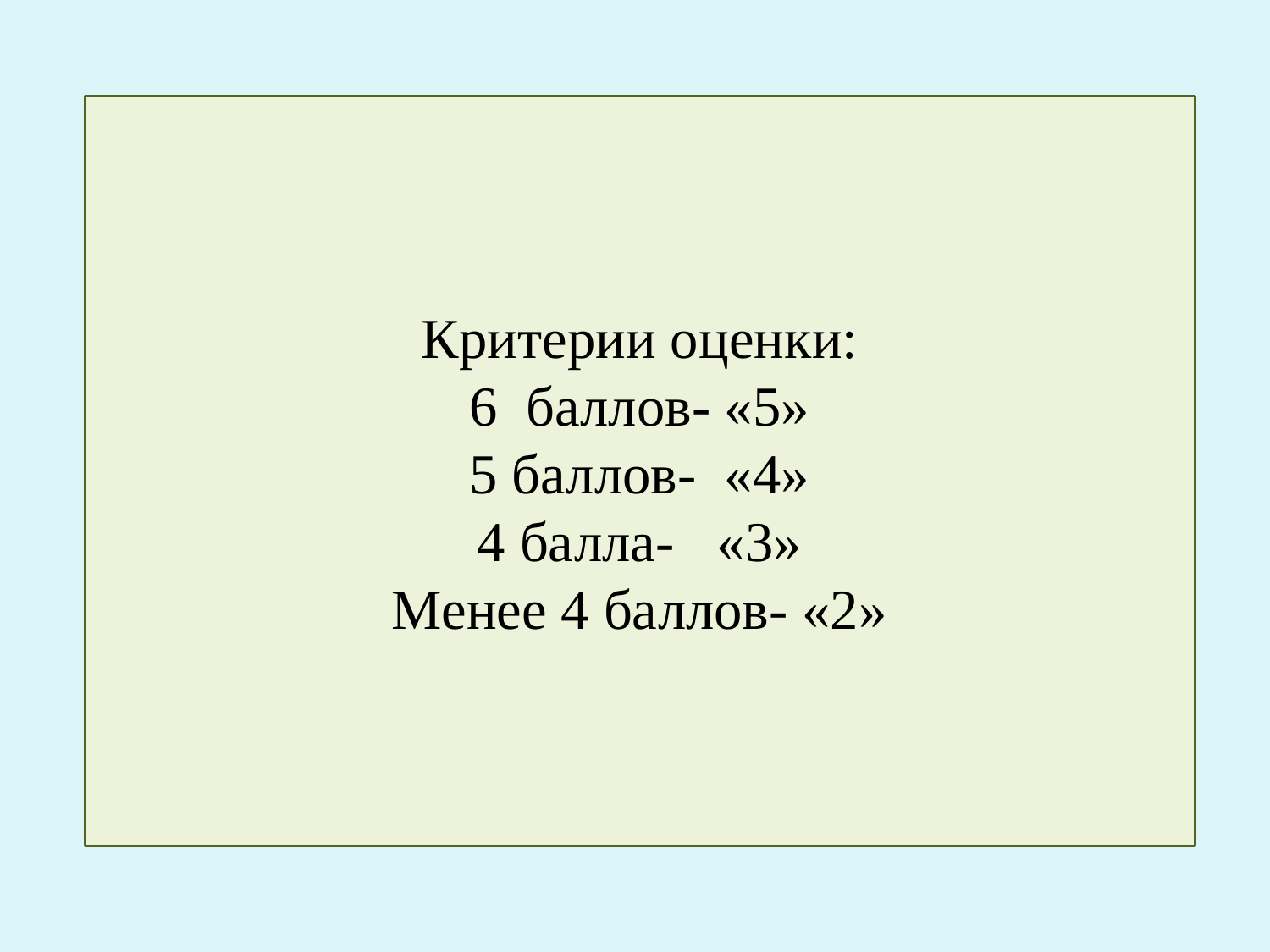

Критерии оценки:
6  баллов- «5»
5 баллов-  «4»
4 балла-   «3»
Менее 4 баллов- «2»